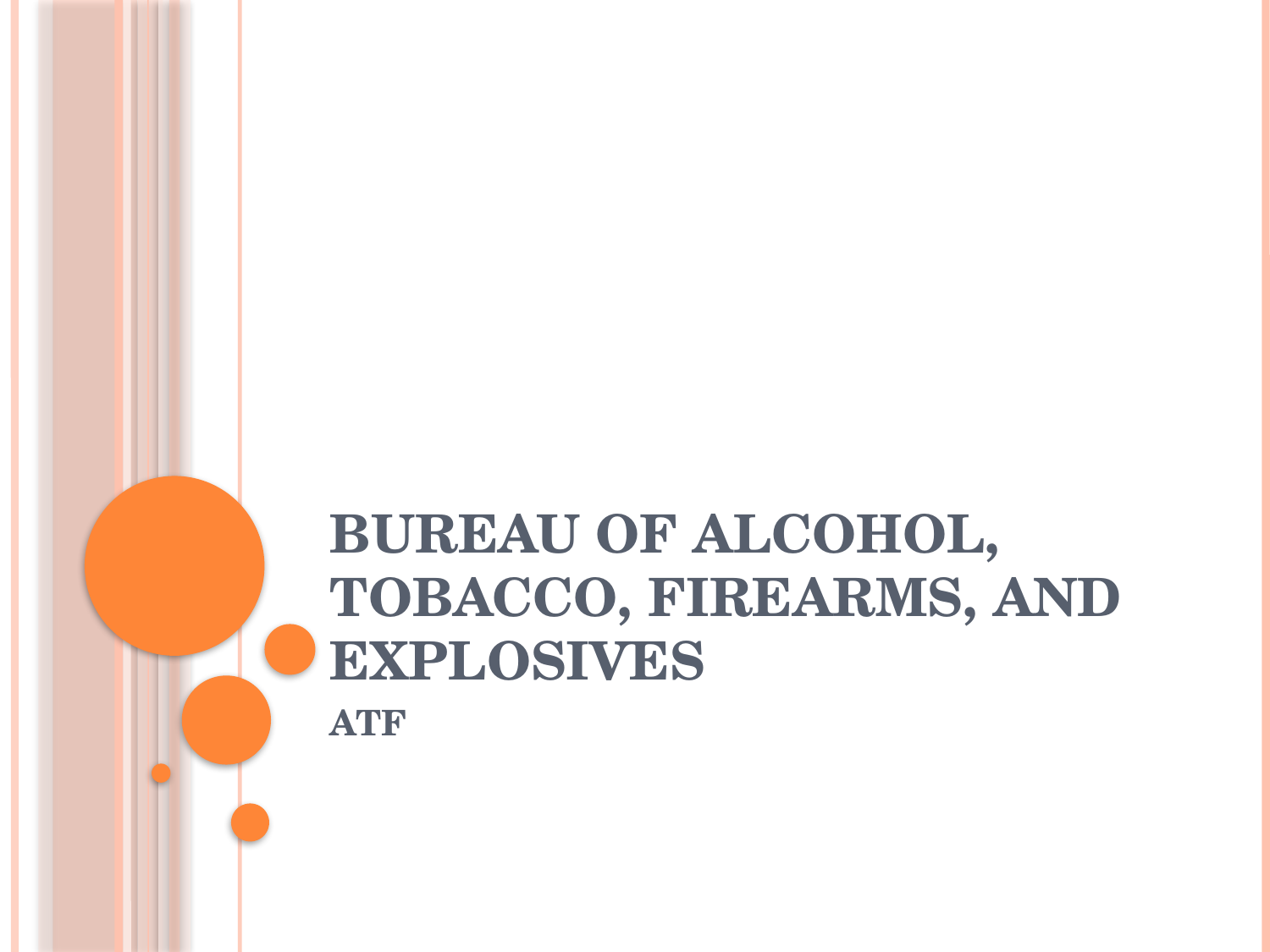

# Bureau of Alcohol, Tobacco, Firearms, and Explosives
ATF